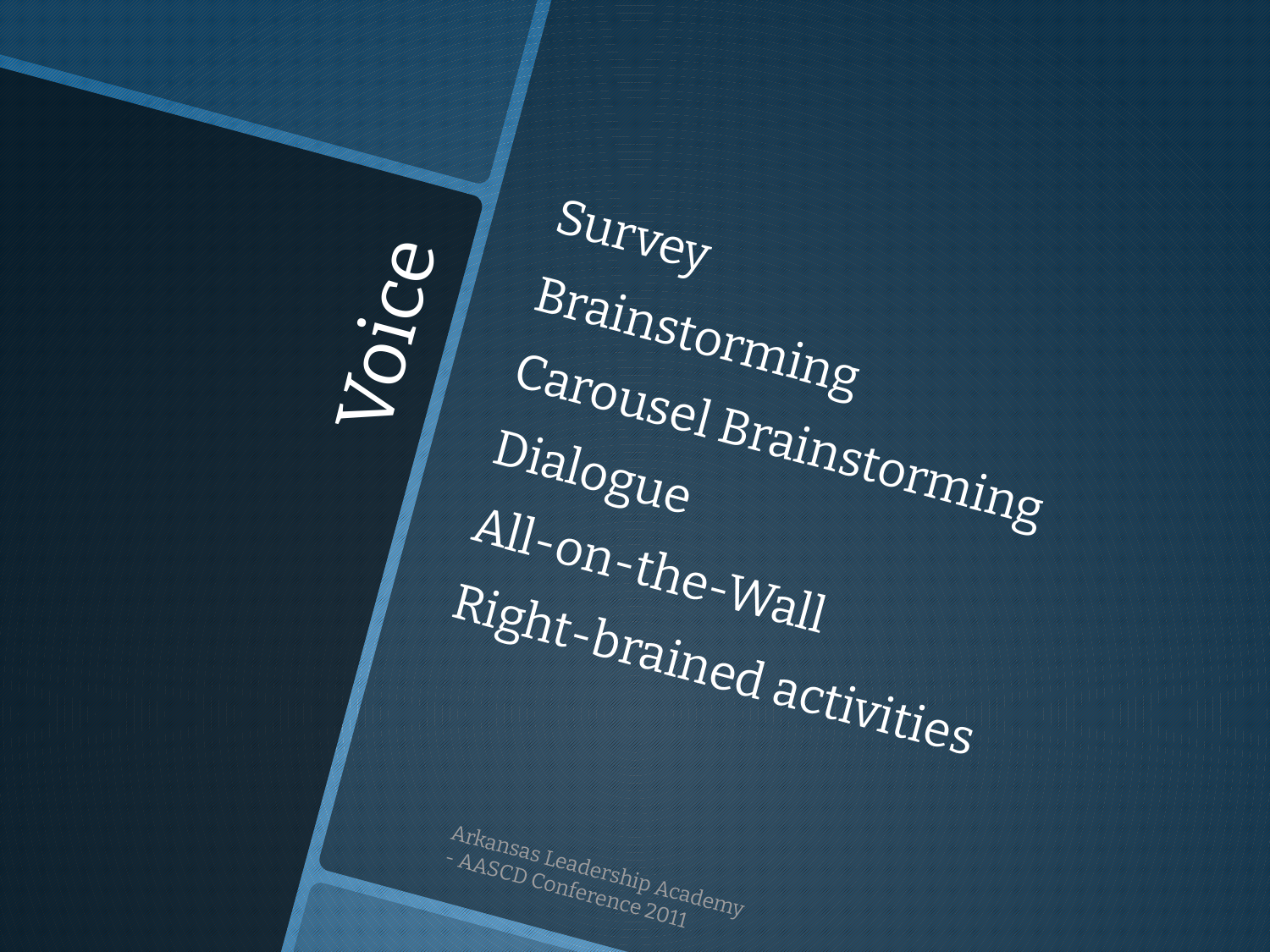

Survey
Brainstorming
Carousel Brainstorming
Dialogue
All-on-the-Wall
Right-brained activities
# Voice
Arkansas Leadership Academy - AASCD Conference 2011